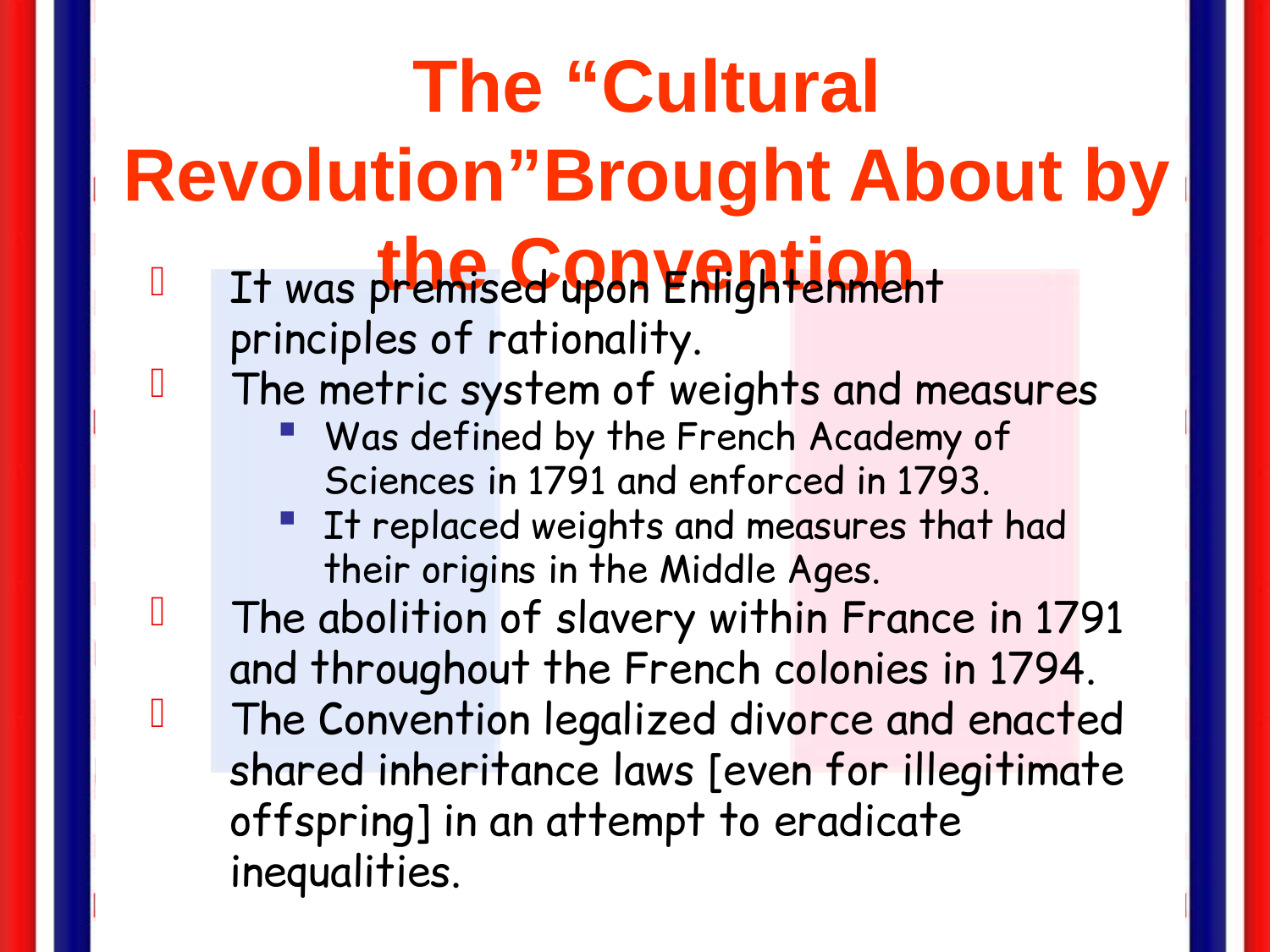

The “Cultural Revolution”Brought About by the Convention
It was premised upon Enlightenment principles of rationality.
The metric system of weights and measures
Was defined by the French Academy of Sciences in 1791 and enforced in 1793.
It replaced weights and measures that had their origins in the Middle Ages.
The abolition of slavery within France in 1791 and throughout the French colonies in 1794.
The Convention legalized divorce and enacted shared inheritance laws [even for illegitimate offspring] in an attempt to eradicate inequalities.